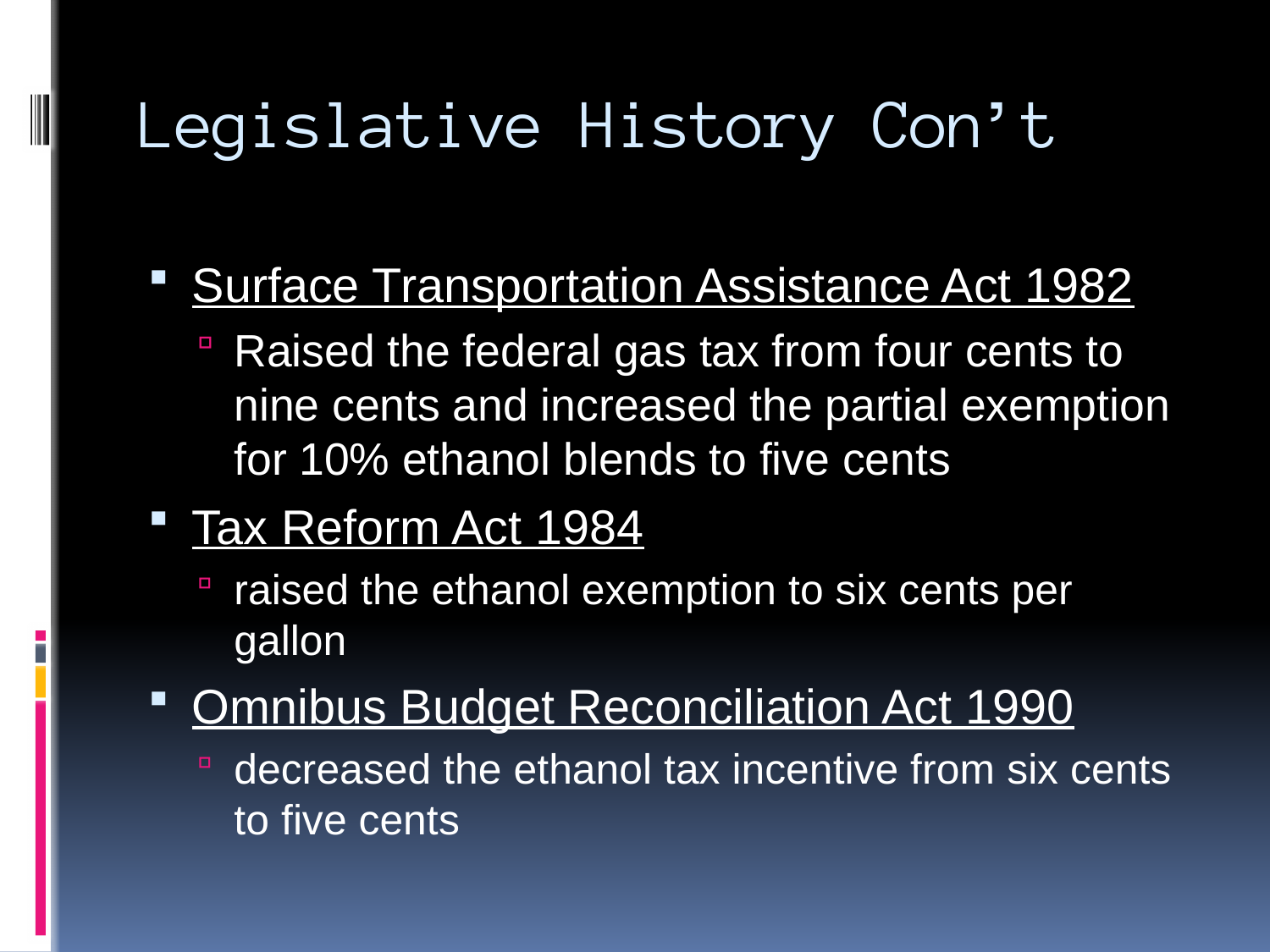

# Legislative History Con’t
Surface Transportation Assistance Act 1982
Raised the federal gas tax from four cents to nine cents and increased the partial exemption for 10% ethanol blends to five cents
Tax Reform Act 1984
raised the ethanol exemption to six cents per gallon
Omnibus Budget Reconciliation Act 1990
decreased the ethanol tax incentive from six cents to five cents